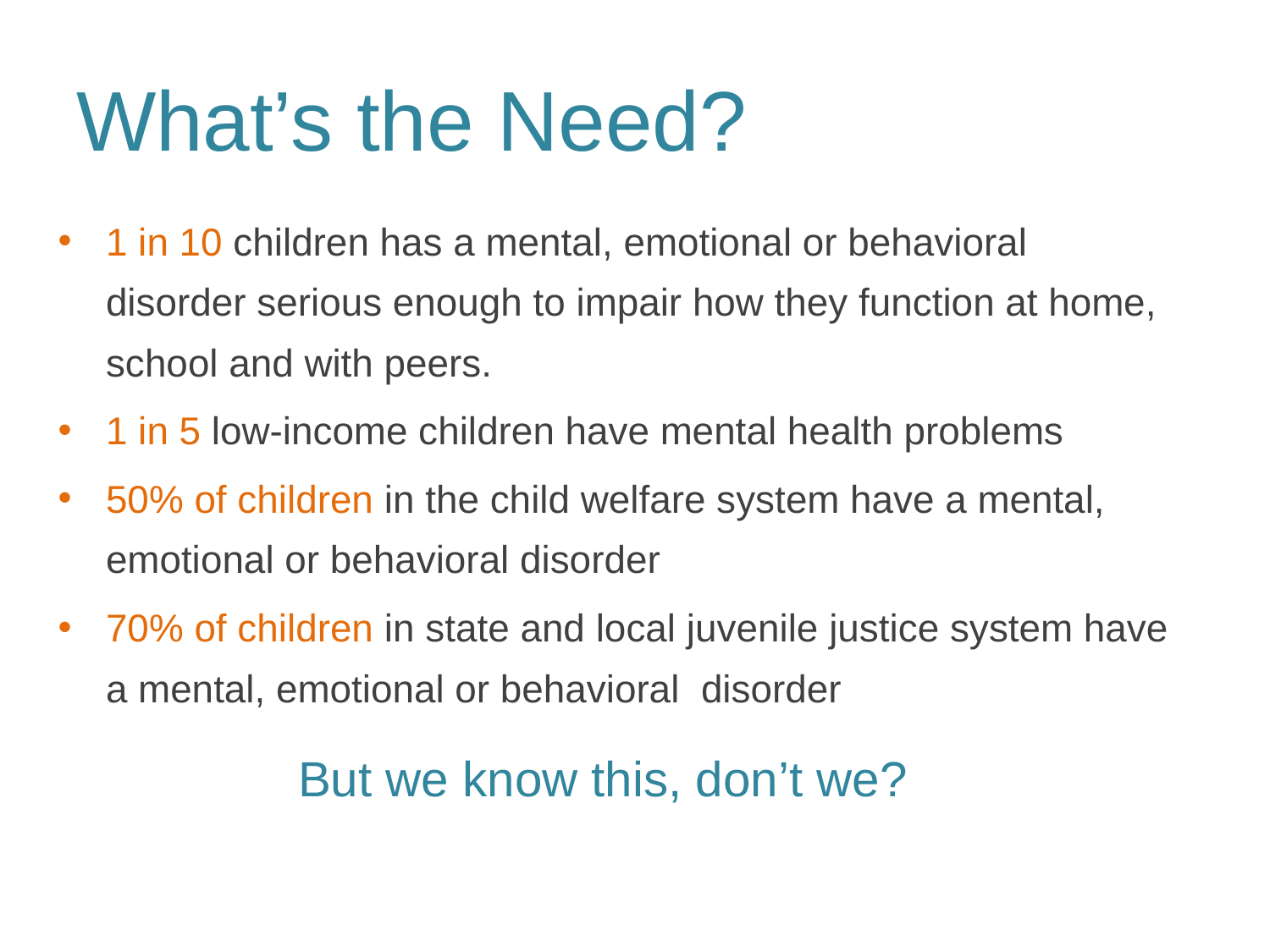

# What’s the Need?
1 in 10 children has a mental, emotional or behavioral  disorder serious enough to impair how they function at home, school and with peers.
1 in 5 low-income children have mental health problems
50% of children in the child welfare system have a mental, emotional or behavioral disorder
70% of children in state and local juvenile justice system have a mental, emotional or behavioral  disorder

But we know this, don’t we?